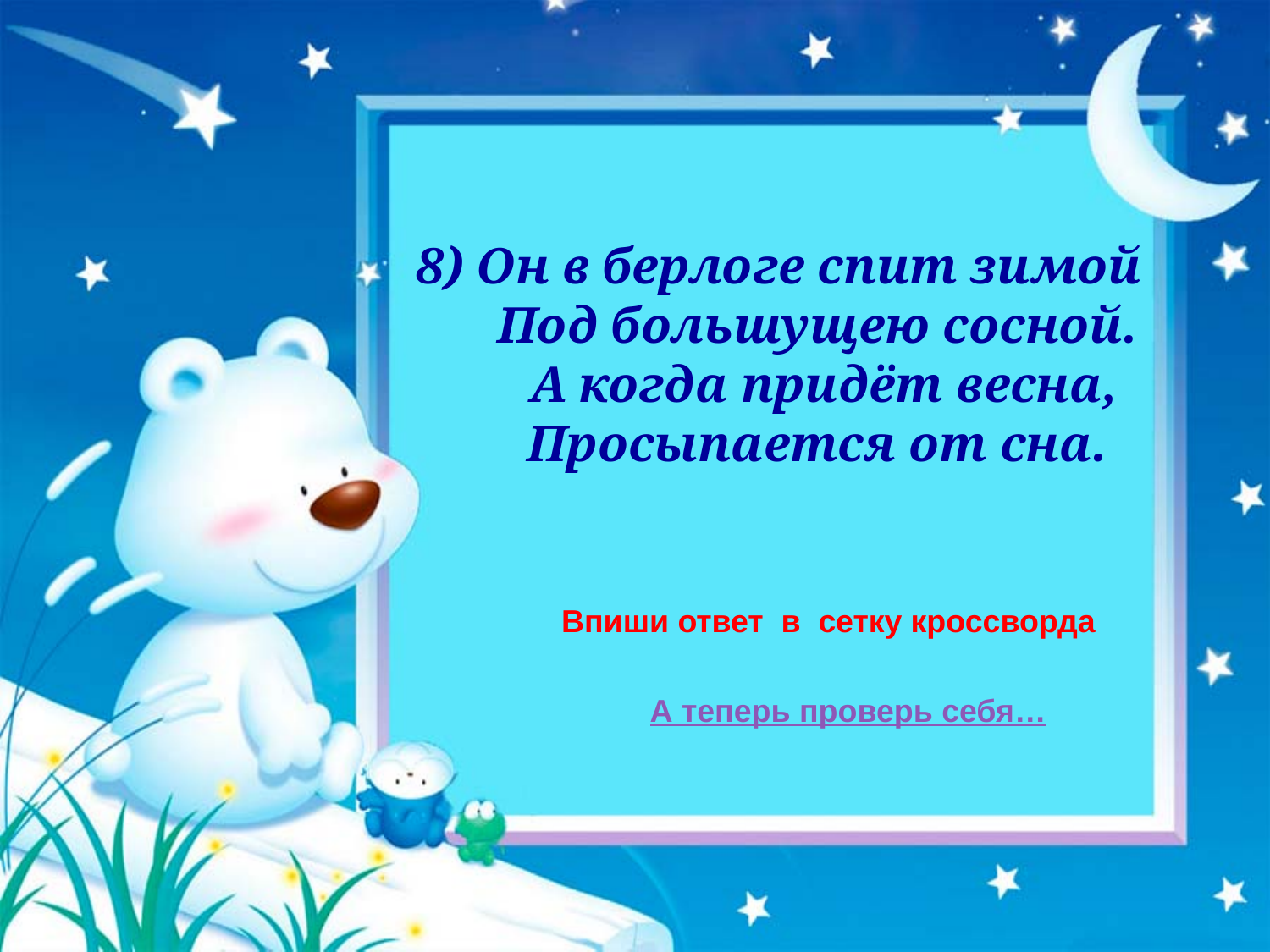

8) Он в берлоге спит зимой
      Под большущею сосной.
       А когда придёт весна,
       Просыпается от сна.
Впиши ответ  в  сетку кроссворда
А теперь проверь себя…